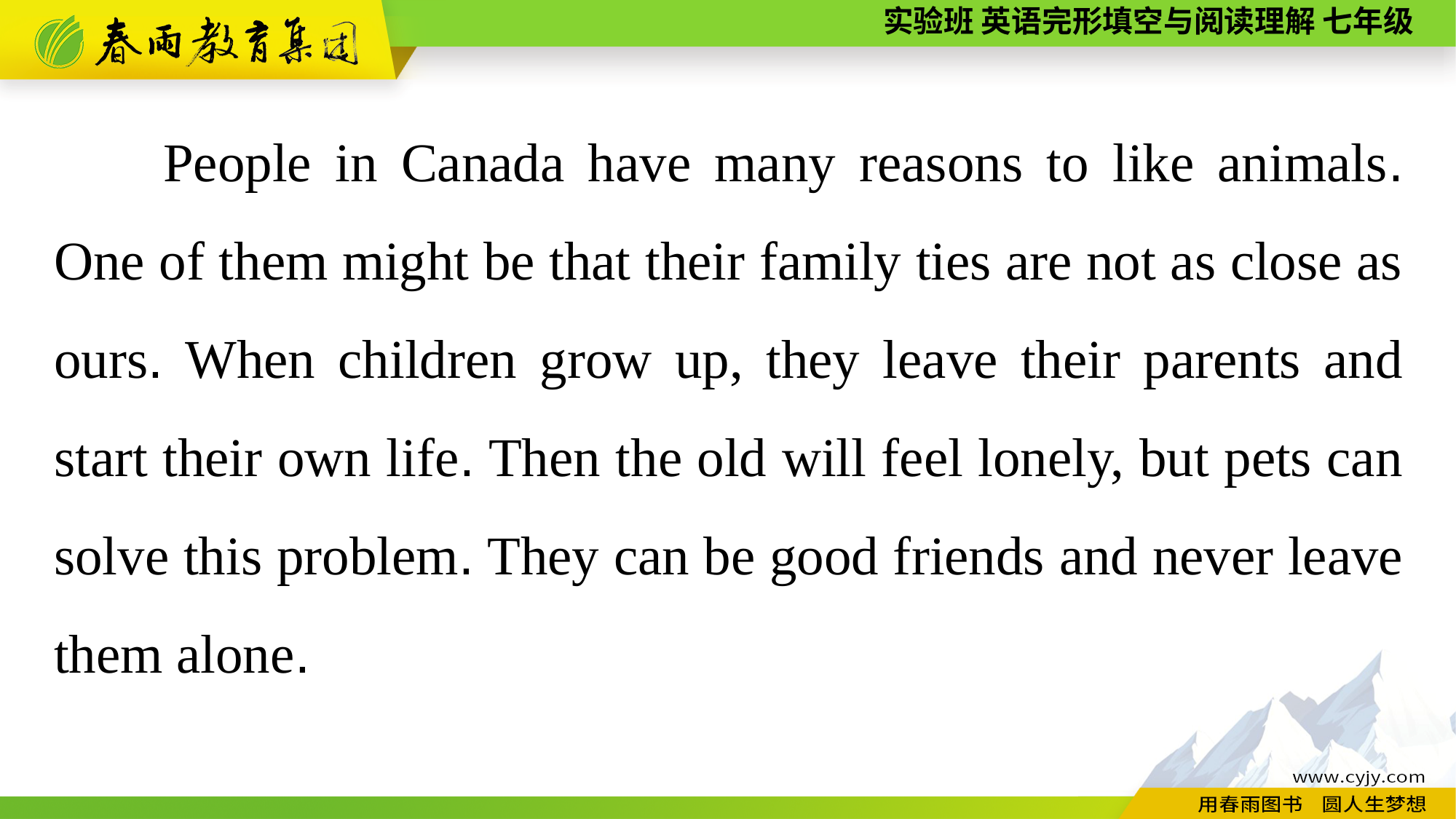

People in Canada have many reasons to like animals. One of them might be that their family ties are not as close as ours. When children grow up, they leave their parents and start their own life. Then the old will feel lonely, but pets can solve this problem. They can be good friends and never leave them alone.